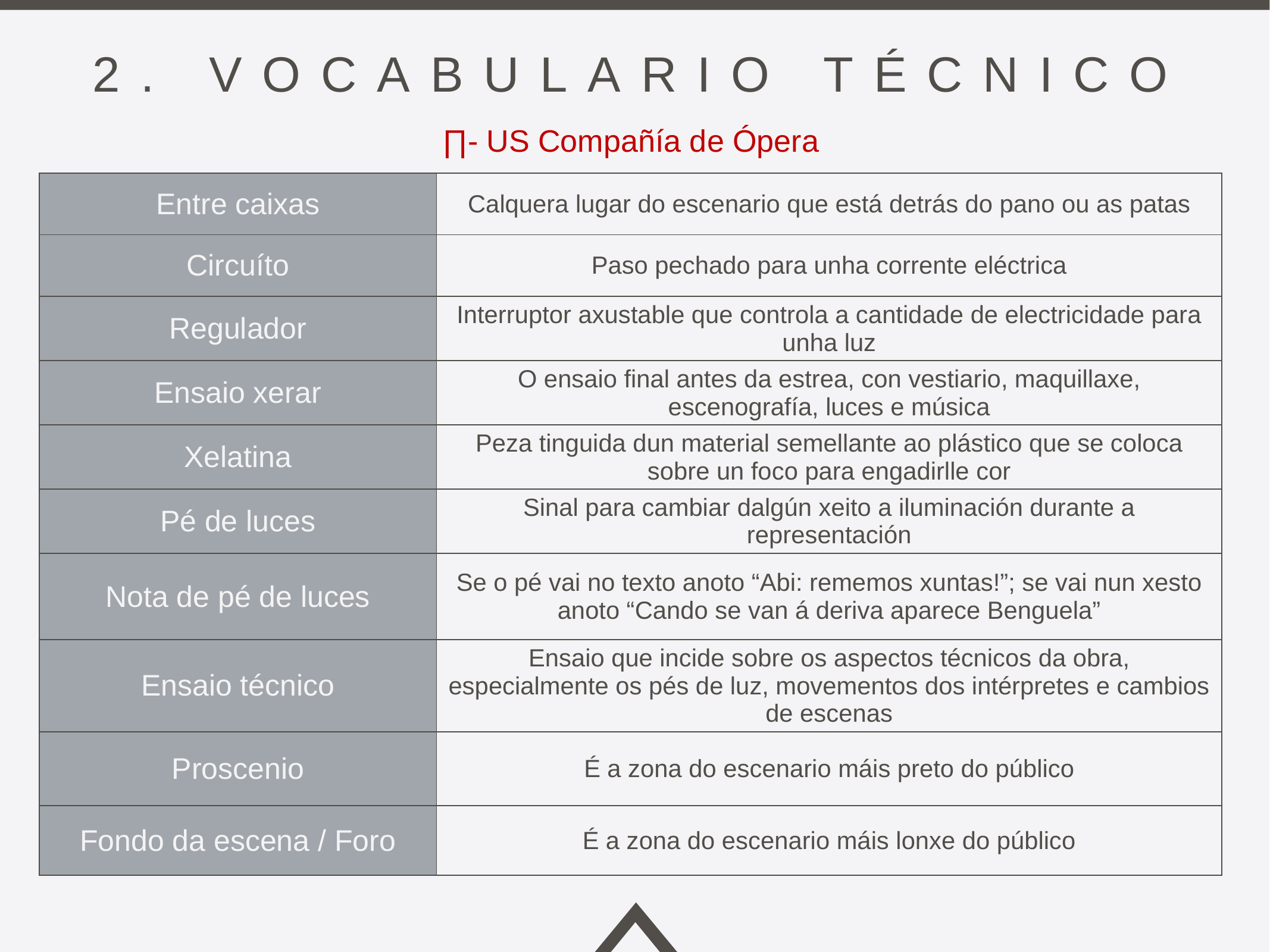

2. Vocabulario técnico
∏- US Compañía de Ópera
| Entre caixas | Calquera lugar do escenario que está detrás do pano ou as patas |
| --- | --- |
| Circuíto | Paso pechado para unha corrente eléctrica |
| Regulador | Interruptor axustable que controla a cantidade de electricidade para unha luz |
| Ensaio xerar | O ensaio final antes da estrea, con vestiario, maquillaxe, escenografía, luces e música |
| Xelatina | Peza tinguida dun material semellante ao plástico que se coloca sobre un foco para engadirlle cor |
| Pé de luces | Sinal para cambiar dalgún xeito a iluminación durante a representación |
| Nota de pé de luces | Se o pé vai no texto anoto “Abi: rememos xuntas!”; se vai nun xesto anoto “Cando se van á deriva aparece Benguela” |
| Ensaio técnico | Ensaio que incide sobre os aspectos técnicos da obra, especialmente os pés de luz, movementos dos intérpretes e cambios de escenas |
| Proscenio | É a zona do escenario máis preto do público |
| Fondo da escena / Foro | É a zona do escenario máis lonxe do público |